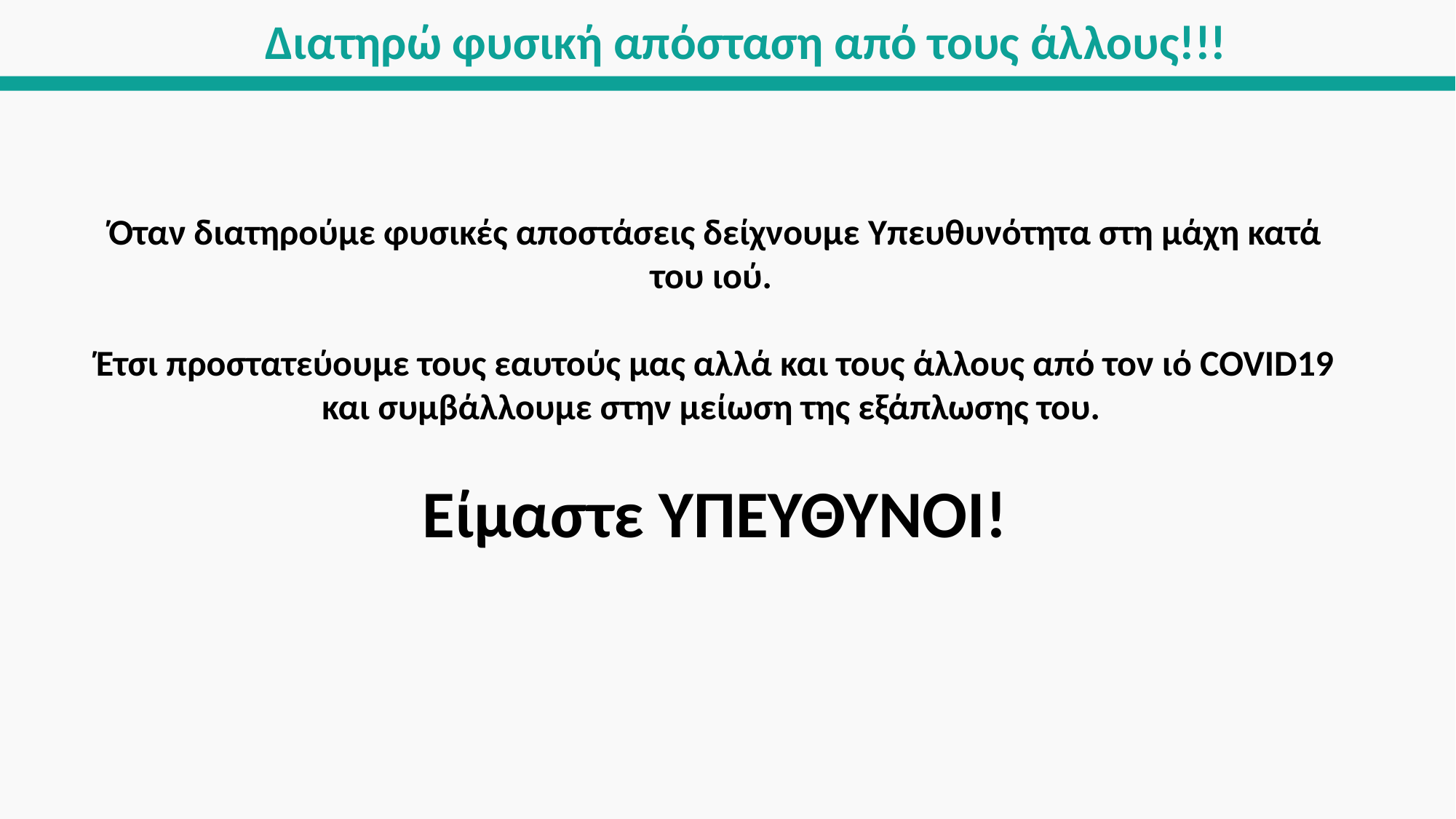

# Διατηρώ φυσική απόσταση από τους άλλους!!!
Όταν διατηρούμε φυσικές αποστάσεις δείχνουμε Υπευθυνότητα στη μάχη κατά του ιού.

Έτσι προστατεύουμε τους εαυτούς μας αλλά και τους άλλους από τον ιό COVID19 και συμβάλλουμε στην μείωση της εξάπλωσης του.

Είμαστε ΥΠΕΥΘΥΝΟΙ!